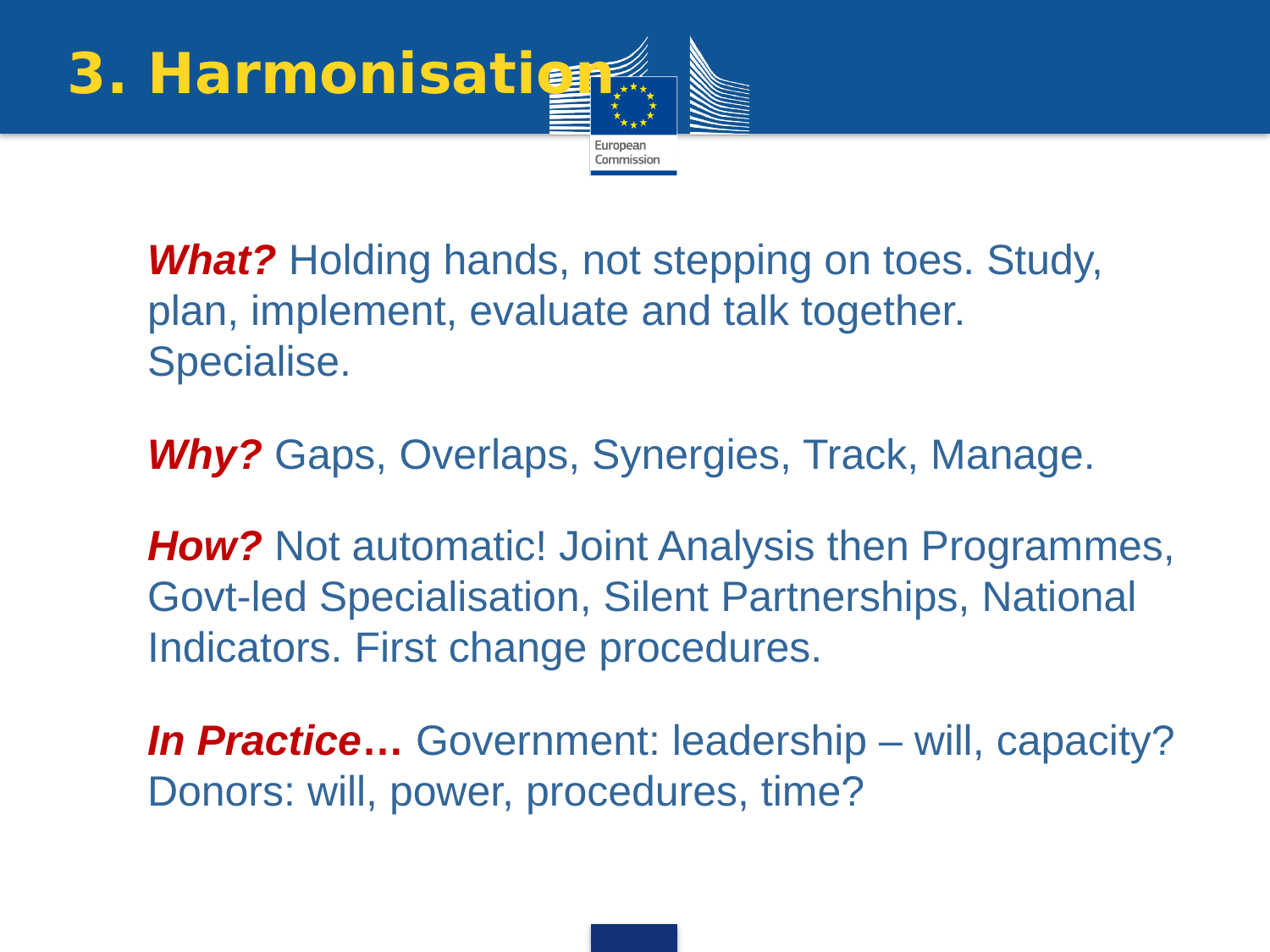

# 3. Harmonisation
What? Holding hands, not stepping on toes. Study, plan, implement, evaluate and talk together. Specialise.
Why? Gaps, Overlaps, Synergies, Track, Manage.
How? Not automatic! Joint Analysis then Programmes, Govt-led Specialisation, Silent Partnerships, National Indicators. First change procedures.
In Practice… Government: leadership – will, capacity? Donors: will, power, procedures, time?